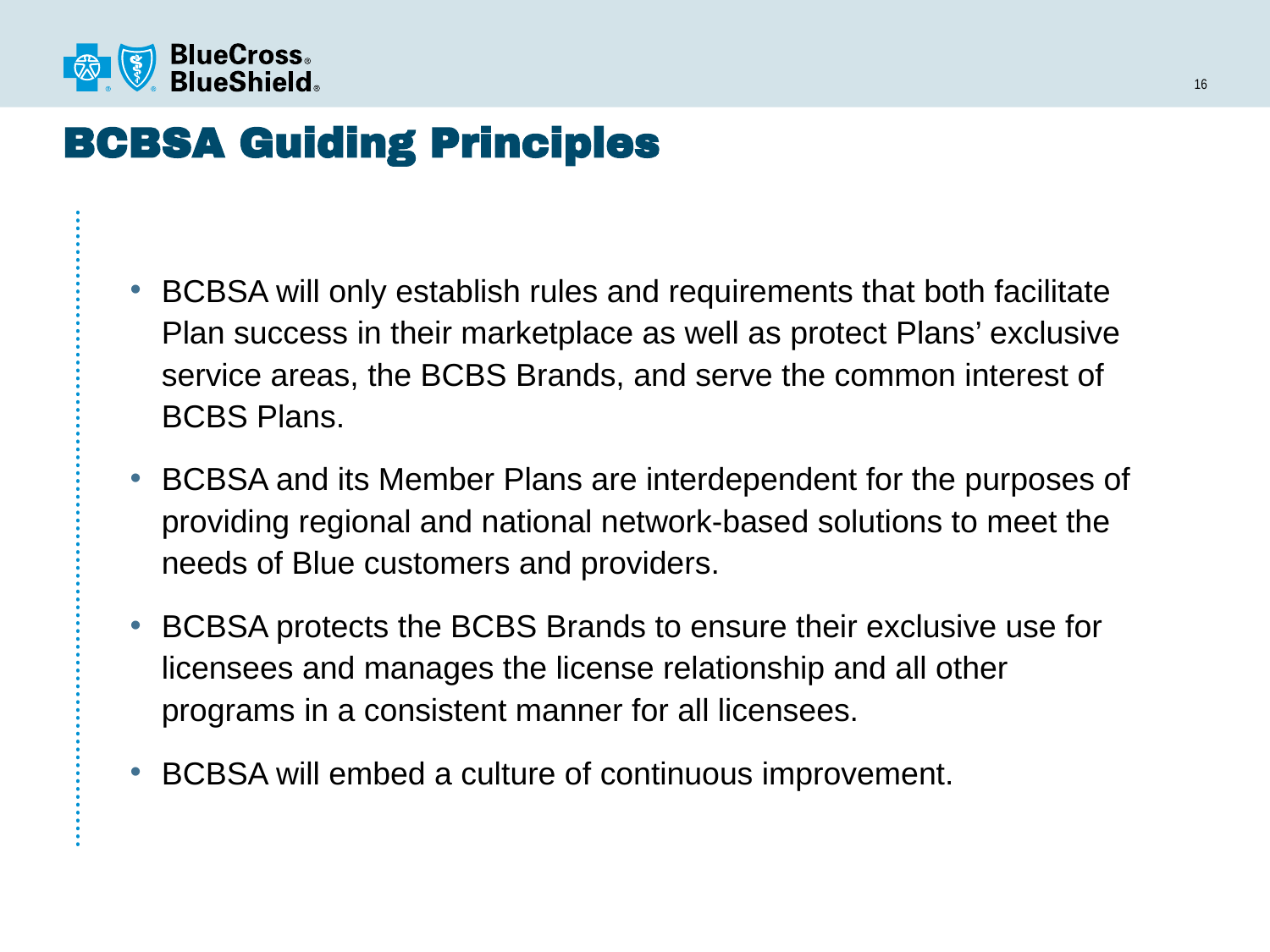

# BCBSA Guiding Principles
BCBSA will only establish rules and requirements that both facilitate Plan success in their marketplace as well as protect Plans’ exclusive service areas, the BCBS Brands, and serve the common interest of BCBS Plans.
BCBSA and its Member Plans are interdependent for the purposes of providing regional and national network-based solutions to meet the needs of Blue customers and providers.
BCBSA protects the BCBS Brands to ensure their exclusive use for licensees and manages the license relationship and all other programs in a consistent manner for all licensees.
BCBSA will embed a culture of continuous improvement.